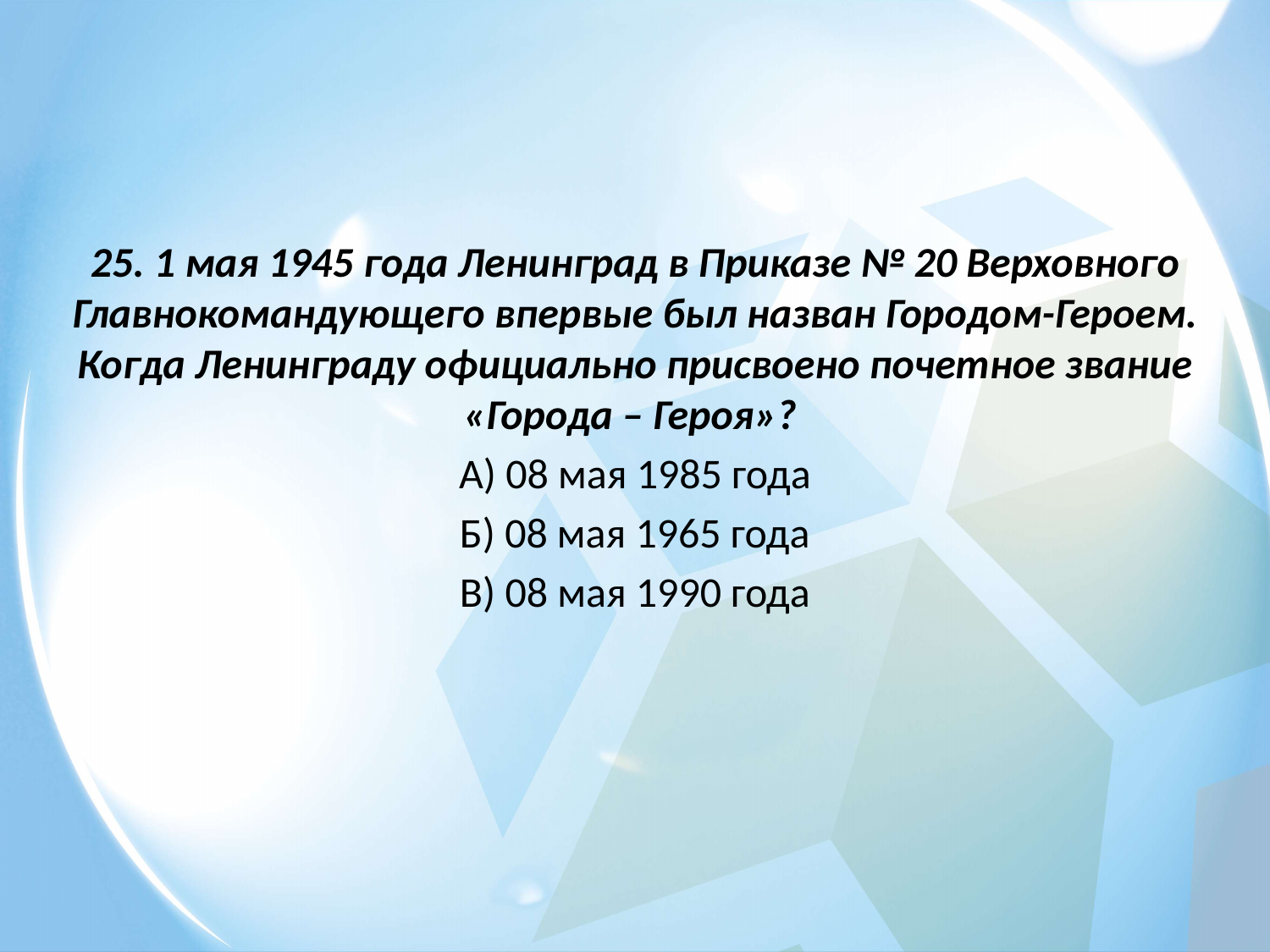

25. 1 мая 1945 года Ленинград в Приказе № 20 Верховного Главнокомандующего впервые был назван Городом-Героем. Когда Ленинграду официально присвоено почетное звание «Города – Героя»?
А) 08 мая 1985 года
Б) 08 мая 1965 года
В) 08 мая 1990 года